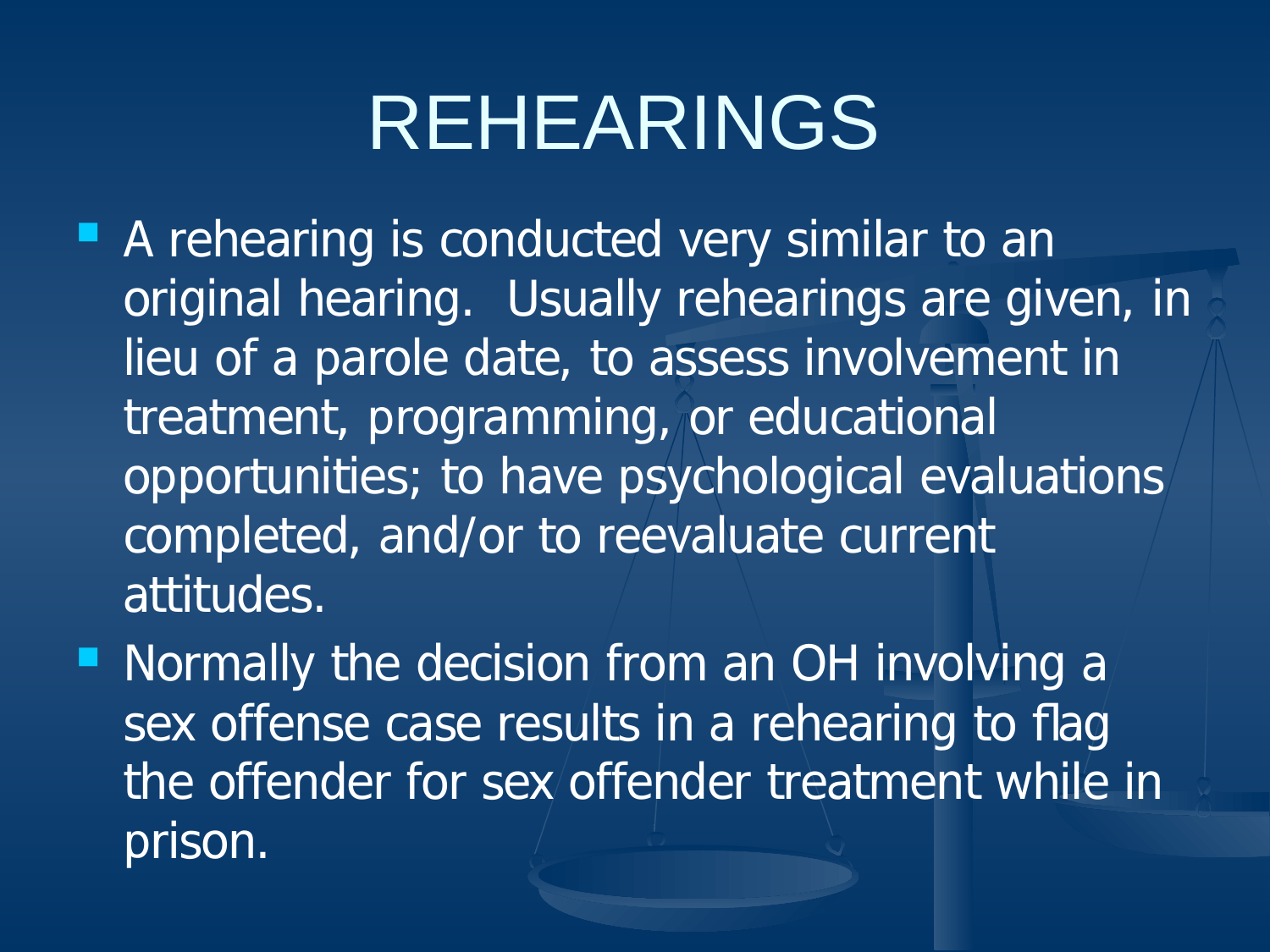

# REHEARINGS
A rehearing is conducted very similar to an original hearing.  Usually rehearings are given, in lieu of a parole date, to assess involvement in treatment, programming, or educational opportunities; to have psychological evaluations completed, and/or to reevaluate current attitudes.
Normally the decision from an OH involving a sex offense case results in a rehearing to flag the offender for sex offender treatment while in prison.